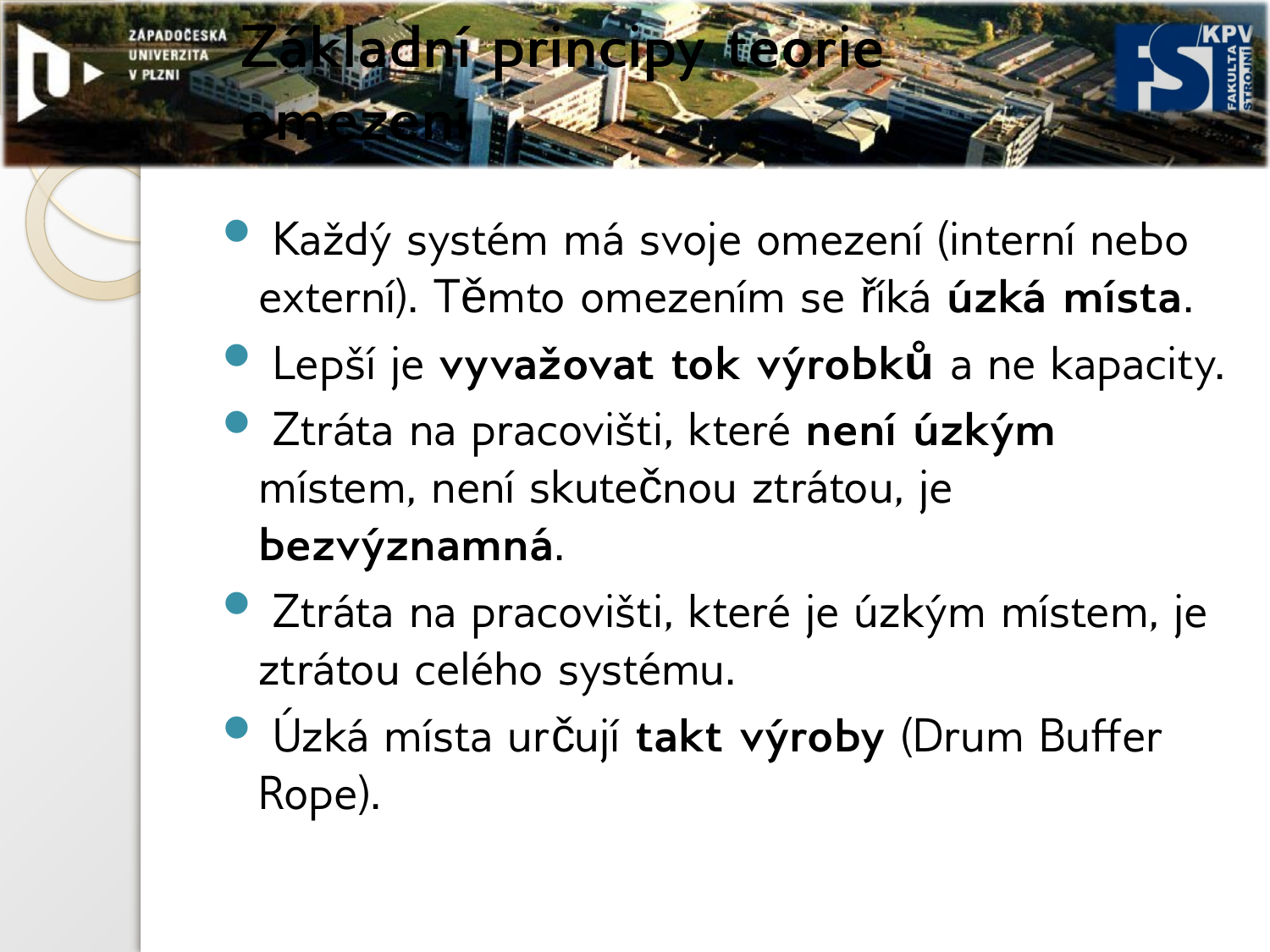

# Základní principy teorie omezení
 Každý systém má svoje omezení (interní nebo externí). Těmto omezením se říká úzká místa.
 Lepší je vyvažovat tok výrobků a ne kapacity.
 Ztráta na pracovišti, které není úzkým místem, není skutečnou ztrátou, je bezvýznamná.
 Ztráta na pracovišti, které je úzkým místem, je ztrátou celého systému.
 Úzká místa určují takt výroby (Drum Buffer Rope).